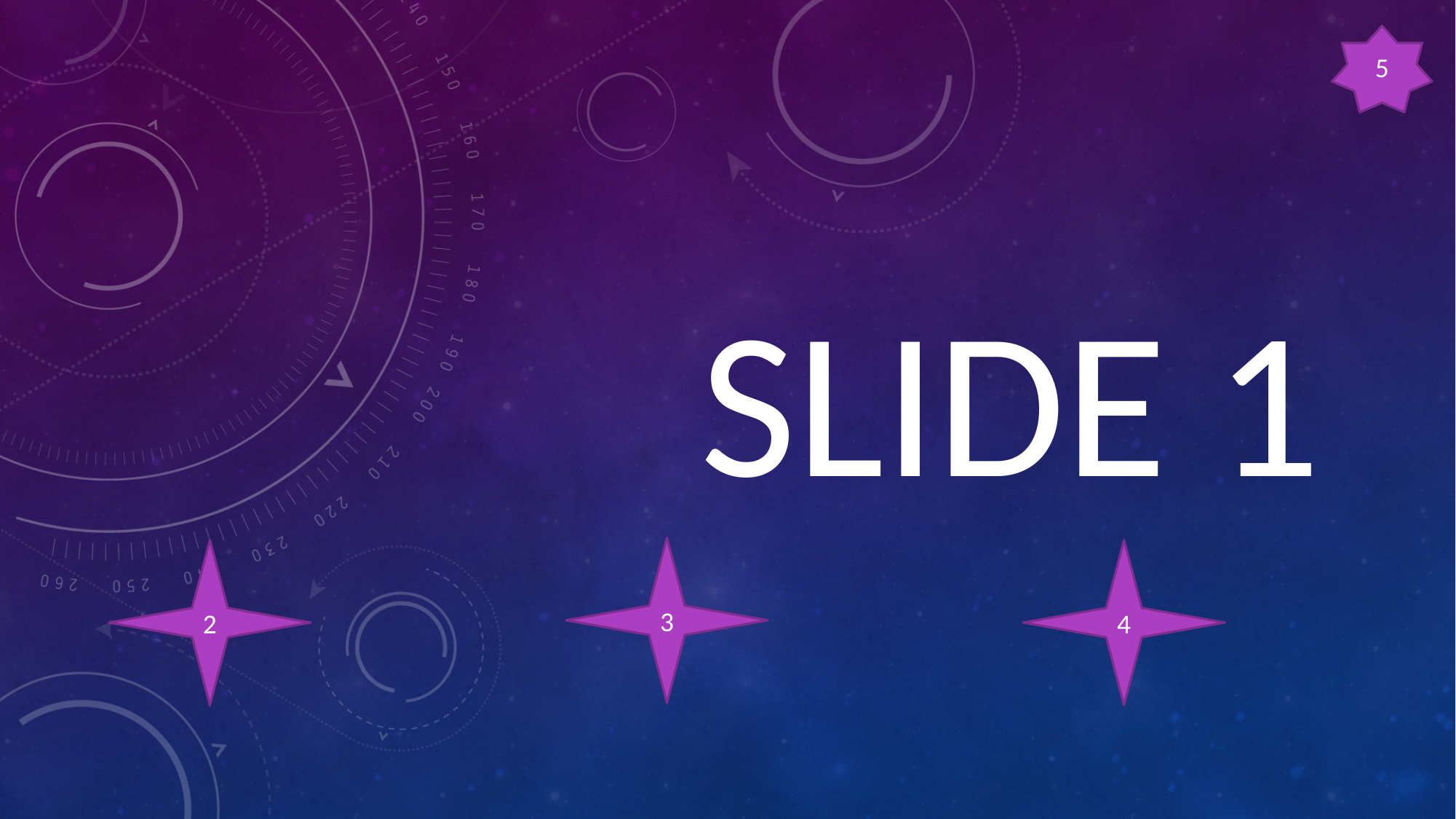

5
# Slide 1
3
2
4